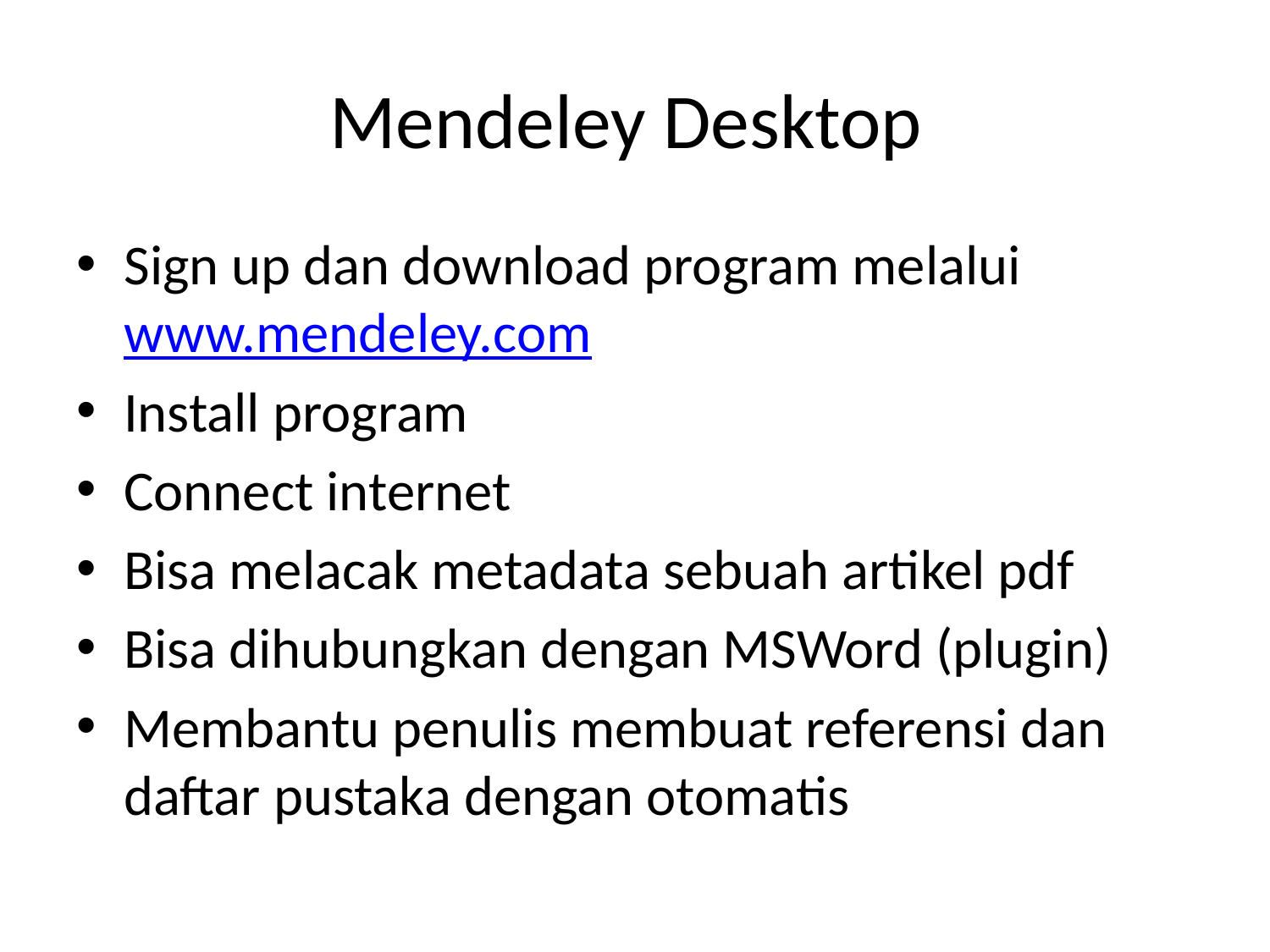

# Mendeley Desktop
Sign up dan download program melalui www.mendeley.com
Install program
Connect internet
Bisa melacak metadata sebuah artikel pdf
Bisa dihubungkan dengan MSWord (plugin)
Membantu penulis membuat referensi dan daftar pustaka dengan otomatis